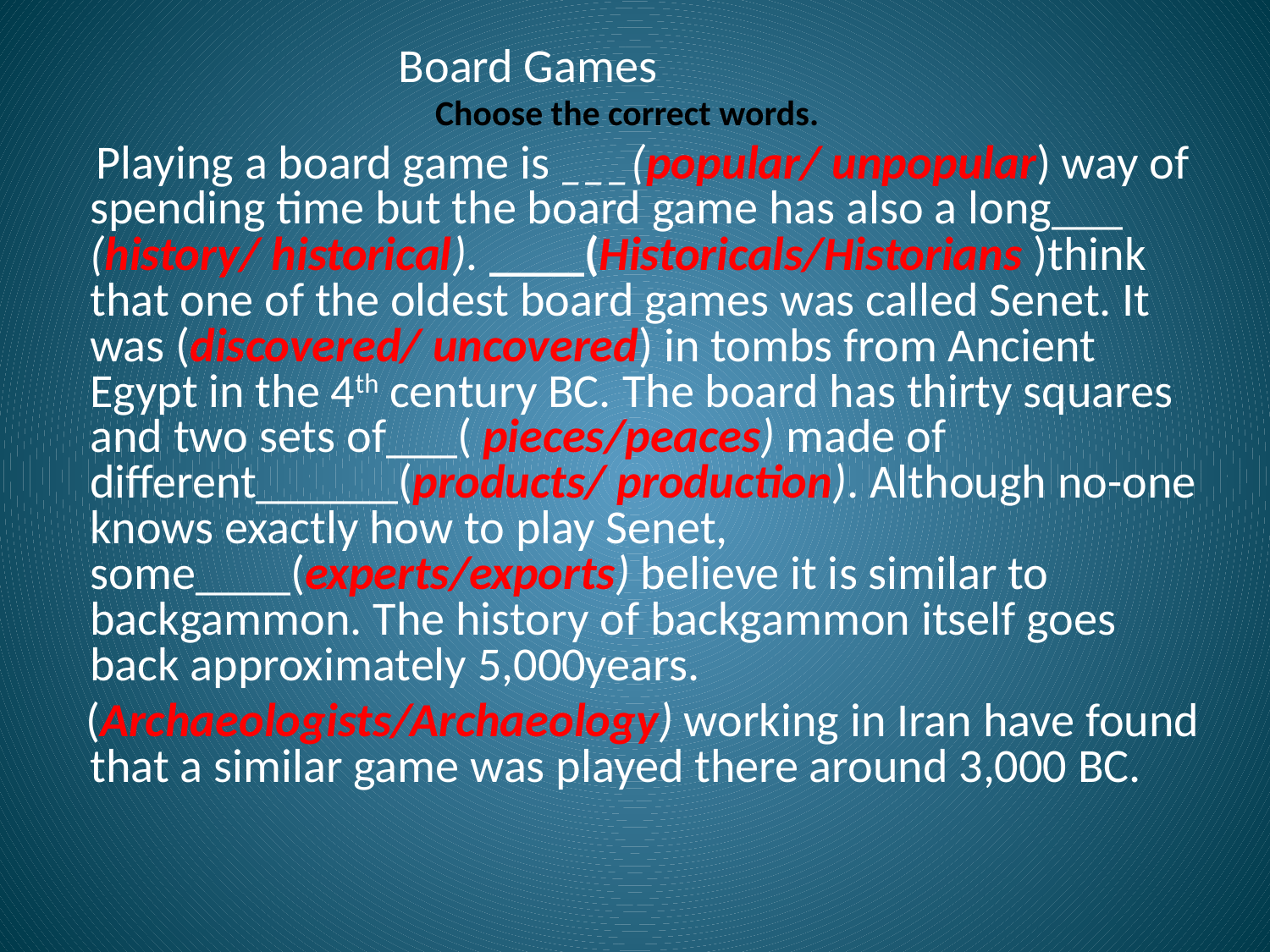

Board Games
Choose the correct words.
     Playing a board game is ___(popular/ unpopular) way of spending time but the board game has also a long___ (history/ historical). ____(Historicals/Historians )think that one of the oldest board games was called Senet. It was (discovered/ uncovered) in tombs from Ancient Egypt in the 4th century BC. The board has thirty squares and two sets of___( pieces/peaces) made of different______(products/ production). Although no-one knows exactly how to play Senet, some____(experts/exports) believe it is similar to  backgammon. The history of backgammon itself goes back approximately 5,000years.
    (Archaeologists/Archaeology) working in Iran have found that a similar game was played there around 3,000 BC.